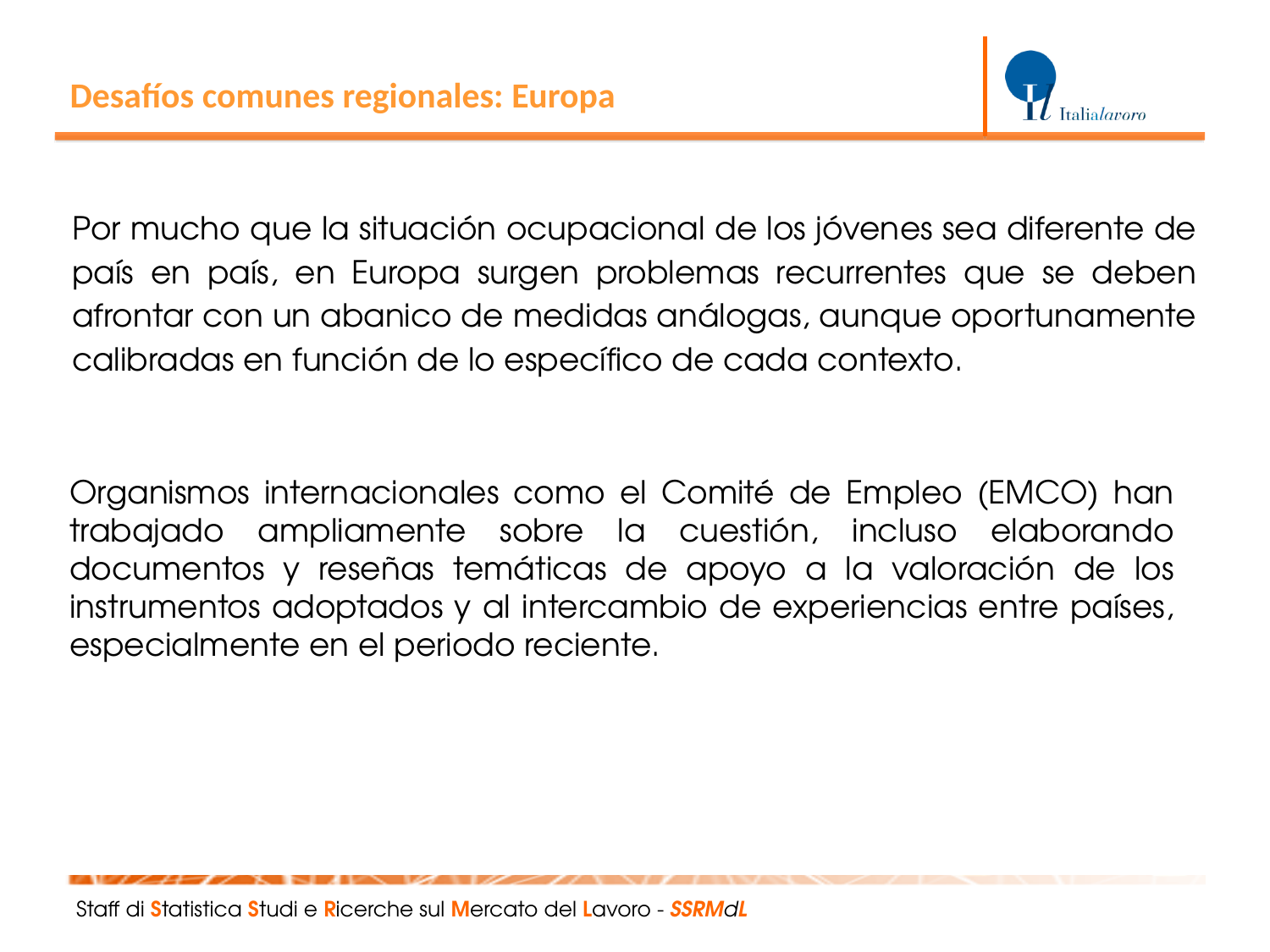

Desafíos comunes regionales: Europa
Por mucho que la situación ocupacional de los jóvenes sea diferente de país en país, en Europa surgen problemas recurrentes que se deben afrontar con un abanico de medidas análogas, aunque oportunamente calibradas en función de lo específico de cada contexto.
Organismos internacionales como el Comité de Empleo (EMCO) han trabajado ampliamente sobre la cuestión, incluso elaborando documentos y reseñas temáticas de apoyo a la valoración de los instrumentos adoptados y al intercambio de experiencias entre países, especialmente en el periodo reciente.
Staff di Statistica Studi e Ricerche sul Mercato del Lavoro - SSRMdL